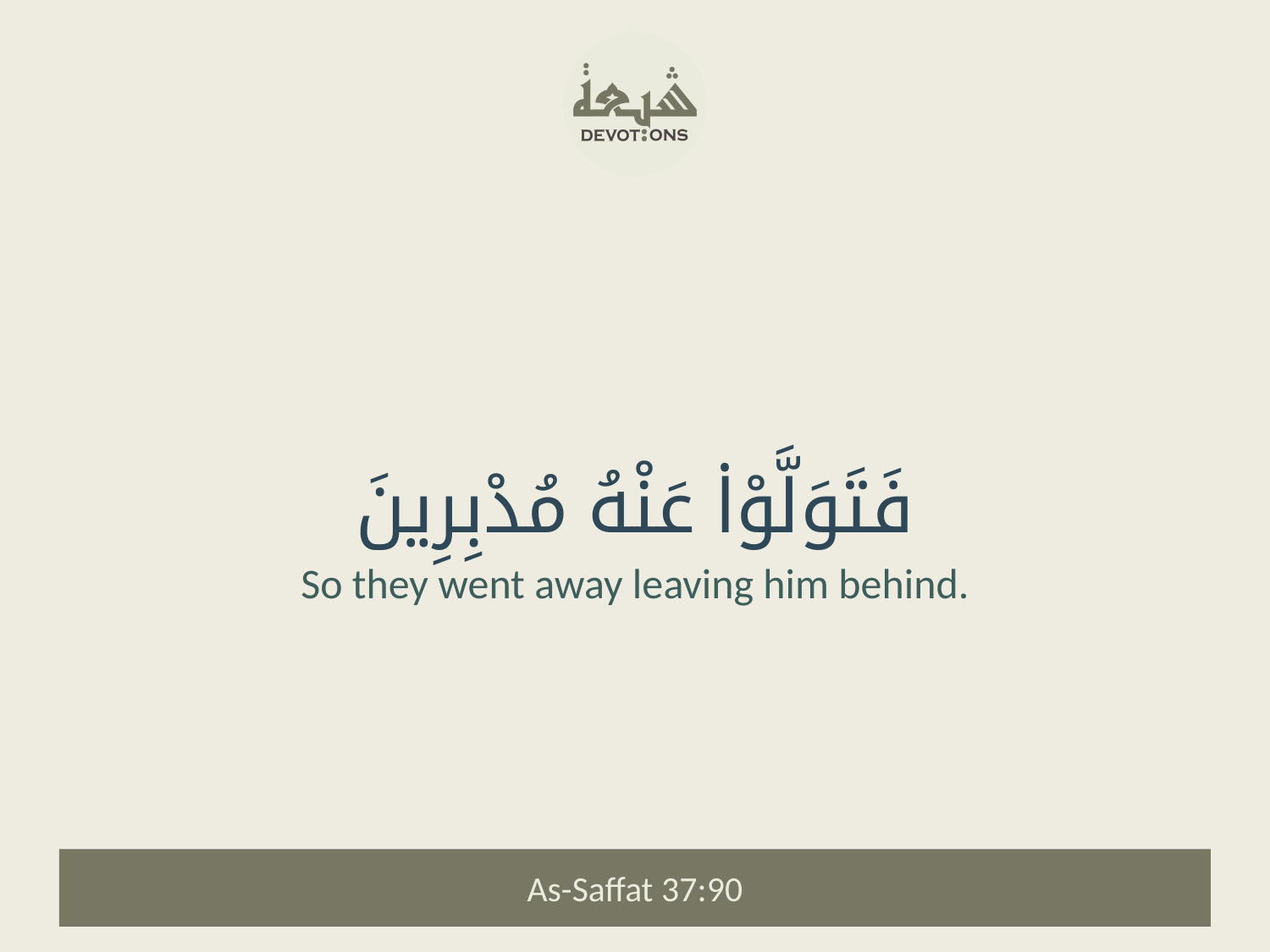

فَتَوَلَّوْا۟ عَنْهُ مُدْبِرِينَ
So they went away leaving him behind.
As-Saffat 37:90